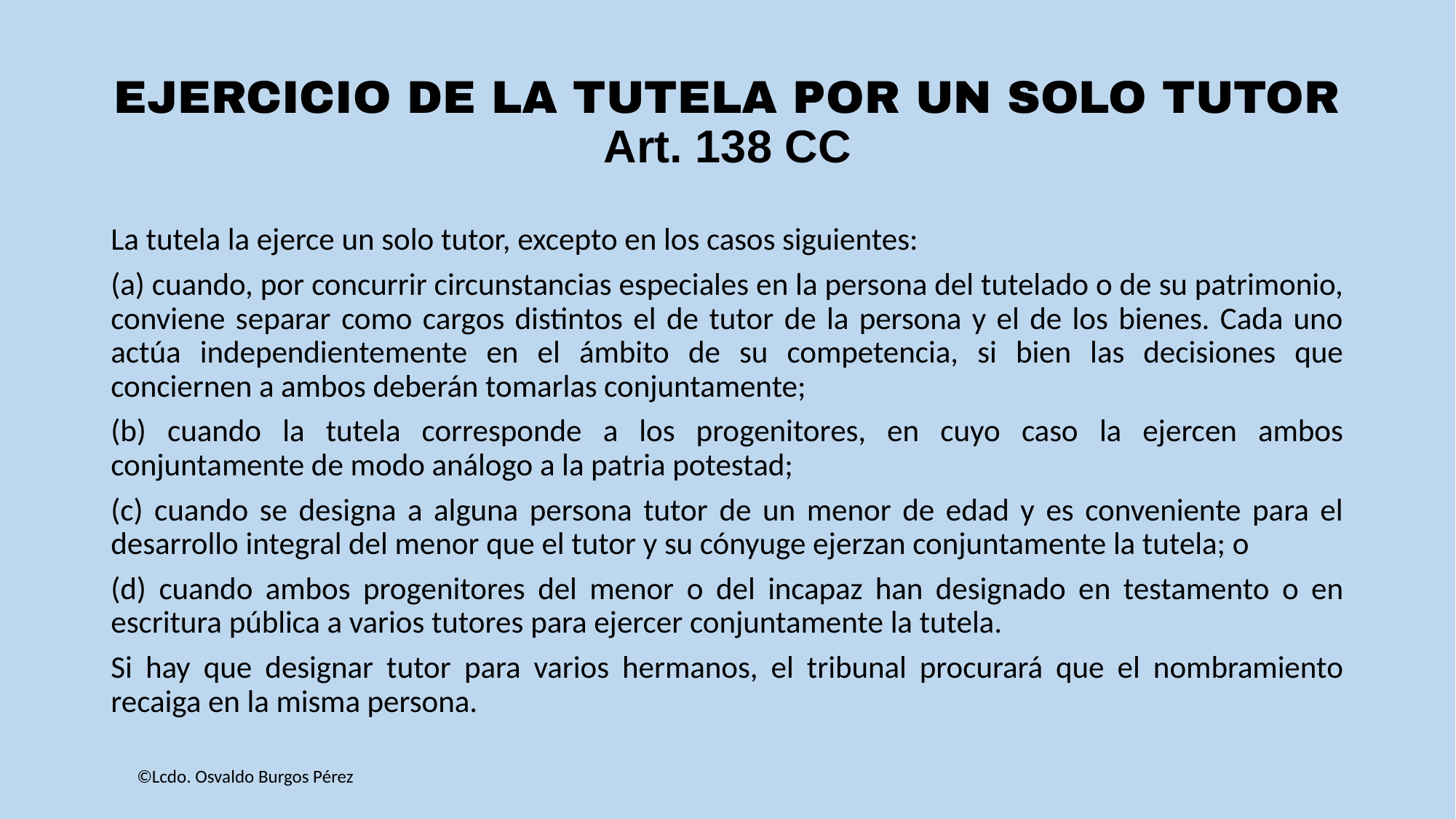

# EJERCICIO DE LA TUTELA POR UN SOLO TUTOR Art. 138 CC
La tutela la ejerce un solo tutor, excepto en los casos siguientes:
(a) cuando, por concurrir circunstancias especiales en la persona del tutelado o de su patrimonio, conviene separar como cargos distintos el de tutor de la persona y el de los bienes. Cada uno actúa independientemente en el ámbito de su competencia, si bien las decisiones que conciernen a ambos deberán tomarlas conjuntamente;
(b) cuando la tutela corresponde a los progenitores, en cuyo caso la ejercen ambos conjuntamente de modo análogo a la patria potestad;
(c) cuando se designa a alguna persona tutor de un menor de edad y es conveniente para el desarrollo integral del menor que el tutor y su cónyuge ejerzan conjuntamente la tutela; o
(d) cuando ambos progenitores del menor o del incapaz han designado en testamento o en escritura pública a varios tutores para ejercer conjuntamente la tutela.
Si hay que designar tutor para varios hermanos, el tribunal procurará que el nombramiento recaiga en la misma persona.
©Lcdo. Osvaldo Burgos Pérez